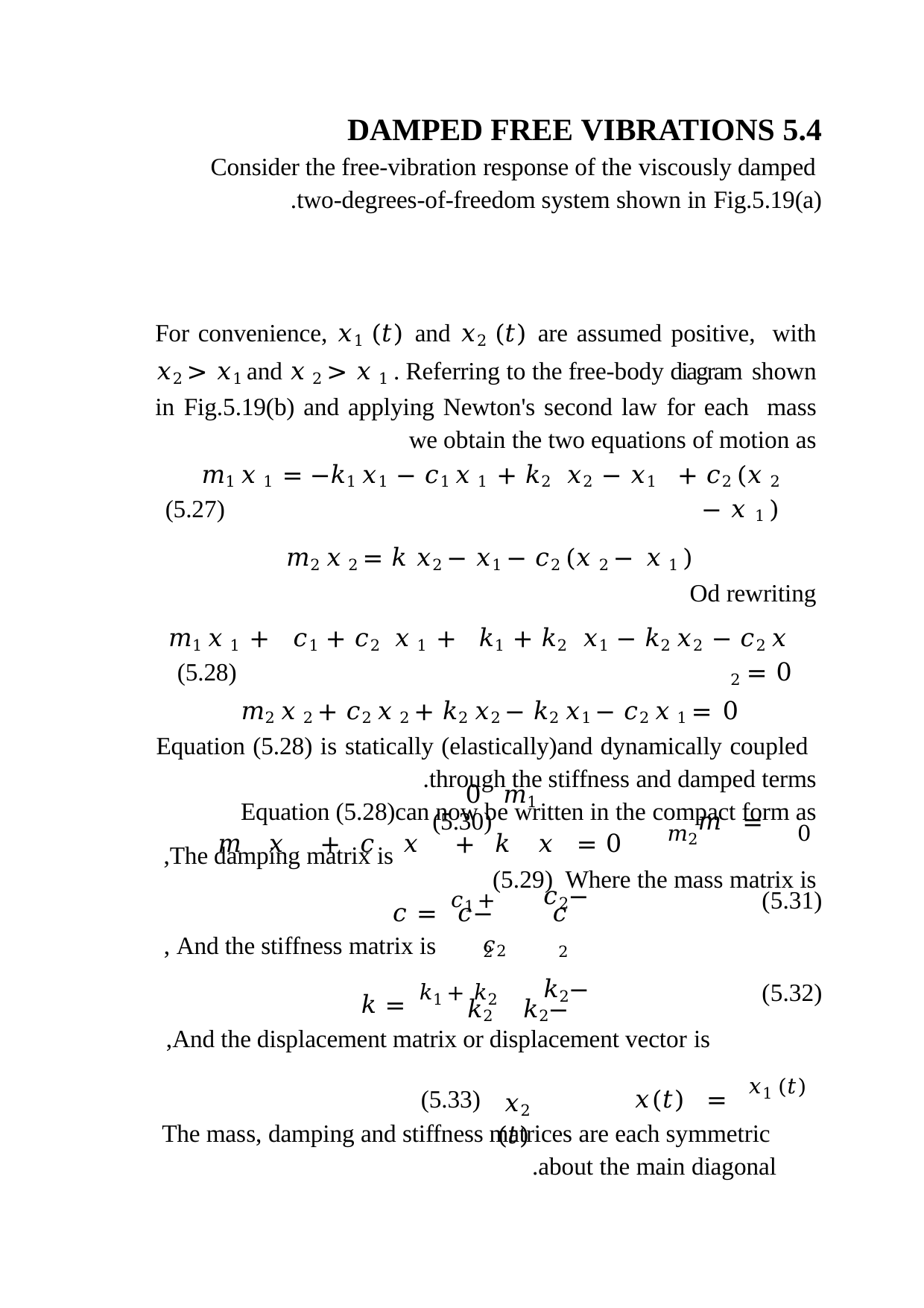

5.4 DAMPED FREE VIBRATIONS
Consider the free-vibration response of the viscously damped  two-degrees-of-freedom system shown in Fig.5.19(a).
For convenience, 𝑥1 (𝑡) and 𝑥2 (𝑡) are assumed positive,  with 𝑥2 > 𝑥1 and 𝑥 2 > 𝑥 1 . Referring to the free-body diagram  shown in Fig.5.19(b) and applying Newton's second law for each  mass we obtain the two equations of motion as
𝑚1 𝑥 1  = −𝑘1 𝑥1  − 𝑐1 𝑥 1  + 𝑘2   𝑥2  − 𝑥1     + 𝑐2 (𝑥 2 − 𝑥 1 )	(5.27)
𝑚2 𝑥 2 = 𝑘 𝑥2 − 𝑥1 − 𝑐2 (𝑥 2 − 𝑥 1 )
Od rewriting
𝑚1 𝑥 1  +  𝑐1  + 𝑐2   𝑥 1  +   𝑘1  + 𝑘2   𝑥1  − 𝑘2 𝑥2  − 𝑐2 𝑥  2 = 0	(5.28)
𝑚2 𝑥 2 + 𝑐2 𝑥 2 + 𝑘2 𝑥2 − 𝑘2 𝑥1 − 𝑐2 𝑥 1 = 0
Equation (5.28) is statically (elastically)and dynamically coupled  through the stiffness and damped terms.
Equation (5.28)can now be written in the compact form as
 𝑚  𝑥    +  𝑐  𝑥    +  𝑘  𝑥  = 0	(5.29)  Where the mass matrix is
𝑚1	0
 𝑚  =    0	𝑚2	(5.30)
The damping matrix is,
−𝑐2
 𝑐 = 𝑐1 + 𝑐2
(5.31)
−𝑐2
𝑐2
And the stiffness matrix is ,
−𝑘2
 𝑘 = 𝑘1 + 𝑘2
(5.32)
−𝑘2	𝑘2
And the displacement matrix or displacement vector is,
 𝑥(𝑡)   =  𝑥1 (𝑡)	(5.33)
𝑥2 (𝑡)
The mass, damping and stiffness matrices are each symmetric  about the main diagonal.